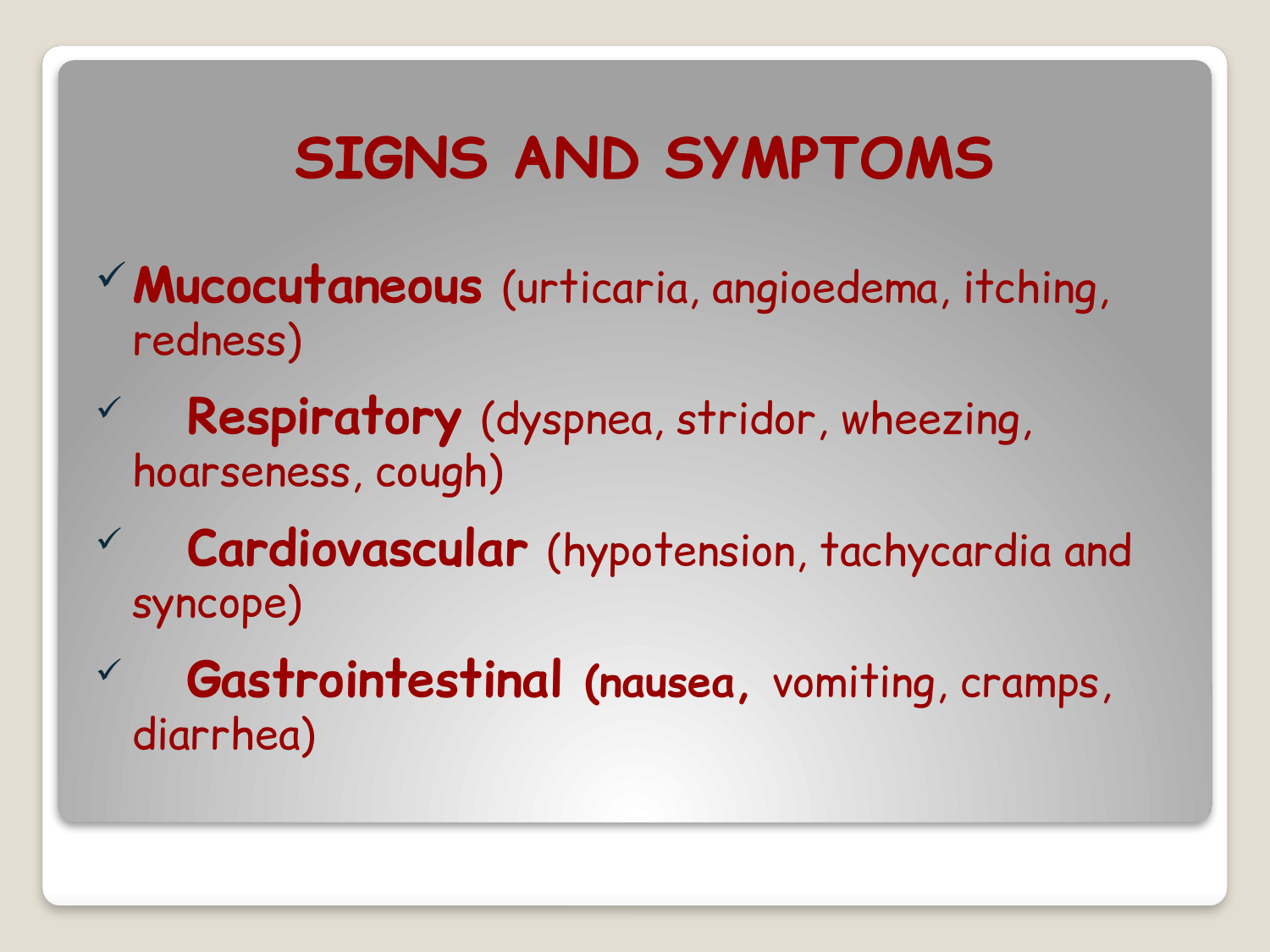

SIGNS AND SYMPTOMS

Mucocutaneous (urticaria, angioedema, itching, redness)

   Respiratory (dyspnea, stridor, wheezing, hoarseness, cough)

   Cardiovascular (hypotension, tachycardia and syncope)

   Gastrointestinal (nausea, vomiting, cramps, diarrhea)